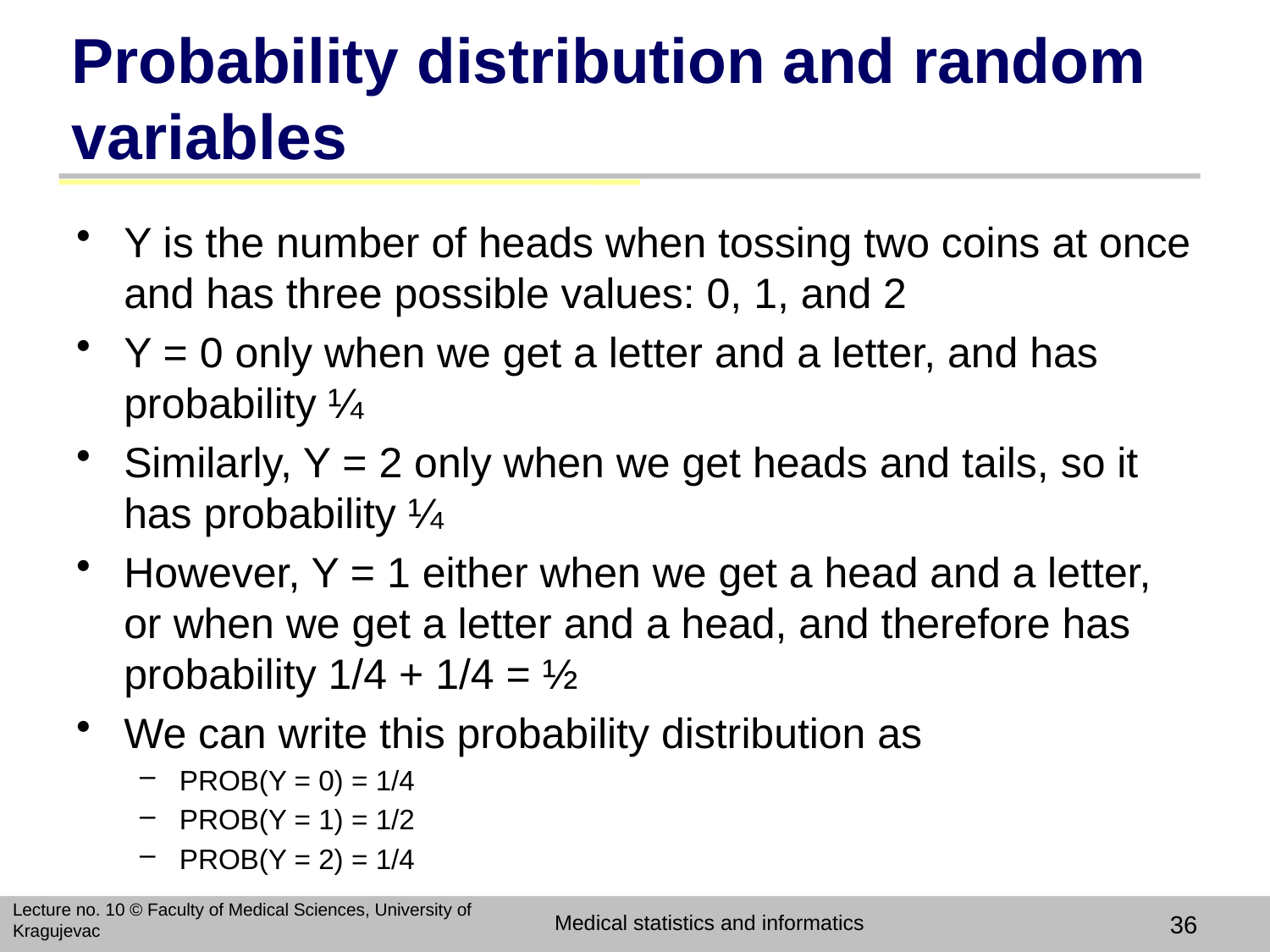

# Probability distribution and random variables
Y is the number of heads when tossing two coins at once and has three possible values: 0, 1, and 2
Y = 0 only when we get a letter and a letter, and has probability ¼
Similarly, Y = 2 only when we get heads and tails, so it has probability ¼
However, Y = 1 either when we get a head and a letter, or when we get a letter and a head, and therefore has probability 1/4 + 1/4 = ½
We can write this probability distribution as
PROB(Y = 0) = 1/4
PROB(Y = 1) = 1/2
PROB(Y = 2) = 1/4
Lecture no. 10 © Faculty of Medical Sciences, University of Kragujevac
Medical statistics and informatics
36